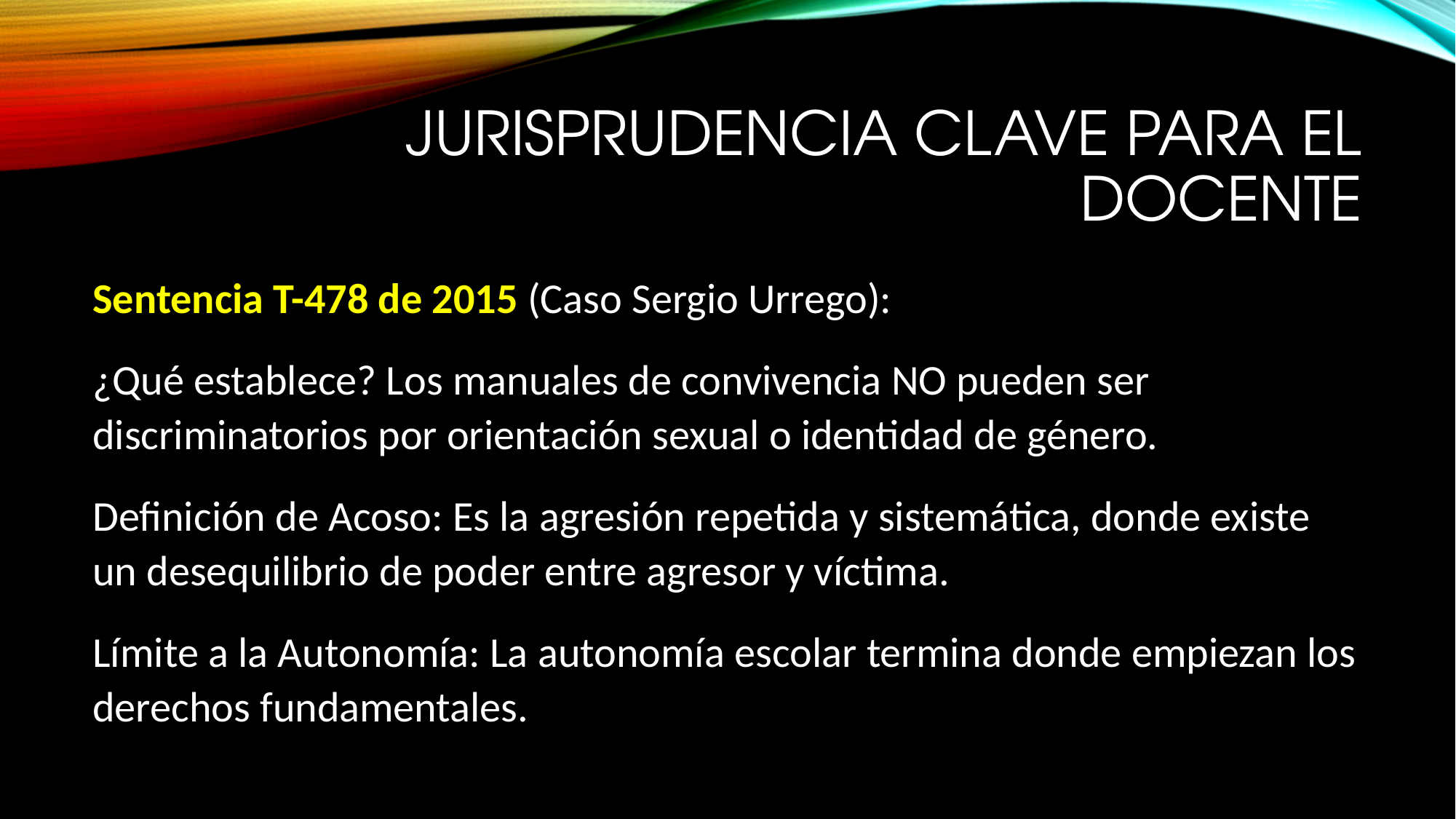

# Jurisprudencia Clave para el Docente
Sentencia T-478 de 2015 (Caso Sergio Urrego):
¿Qué establece? Los manuales de convivencia NO pueden ser discriminatorios por orientación sexual o identidad de género.
Definición de Acoso: Es la agresión repetida y sistemática, donde existe un desequilibrio de poder entre agresor y víctima.
Límite a la Autonomía: La autonomía escolar termina donde empiezan los derechos fundamentales.